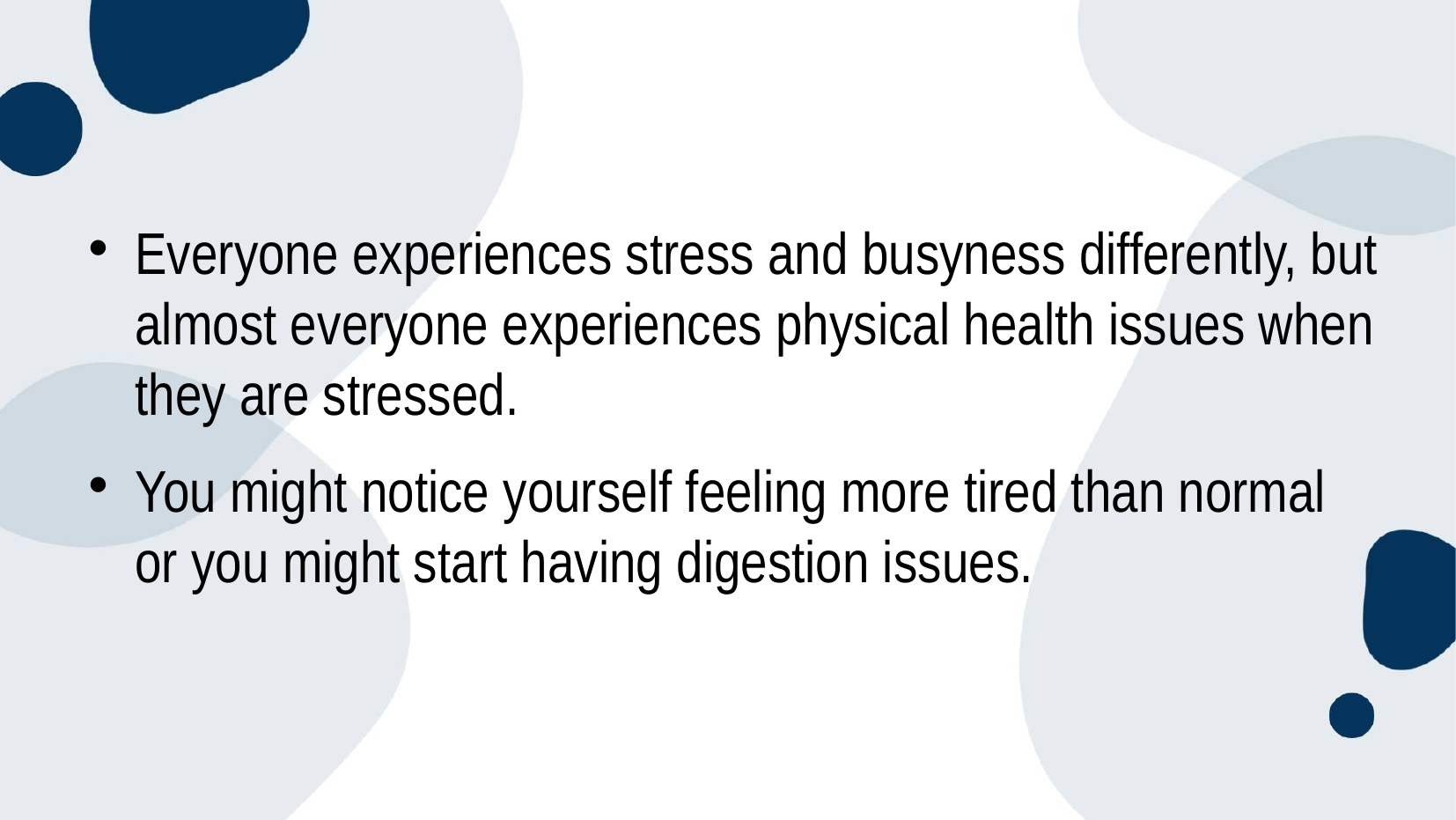

Everyone experiences stress and busyness differently, but almost everyone experiences physical health issues when they are stressed.
You might notice yourself feeling more tired than normal or you might start having digestion issues.